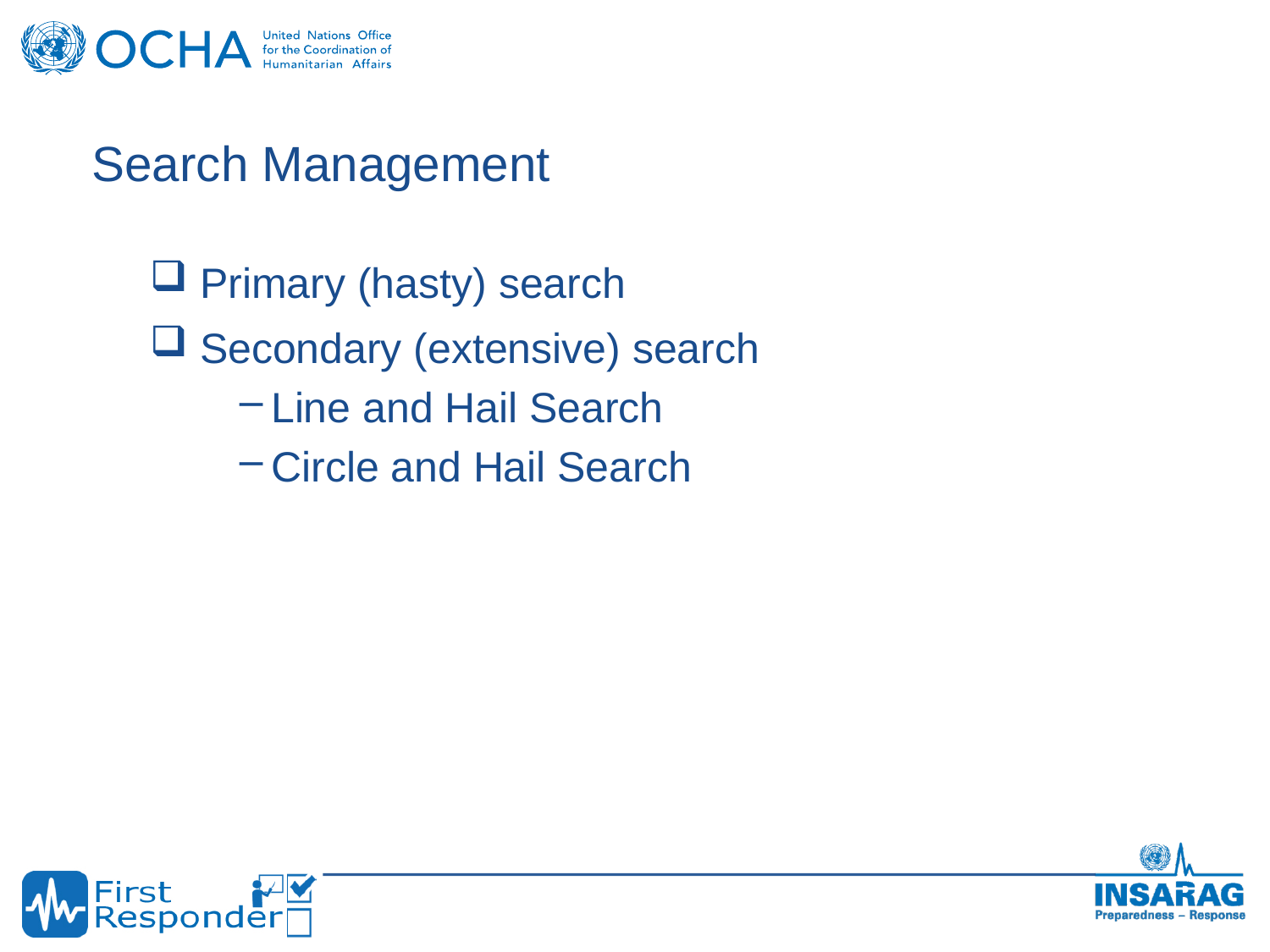

# Search Management
Primary (hasty) search
Secondary (extensive) search
Line and Hail Search
Circle and Hail Search